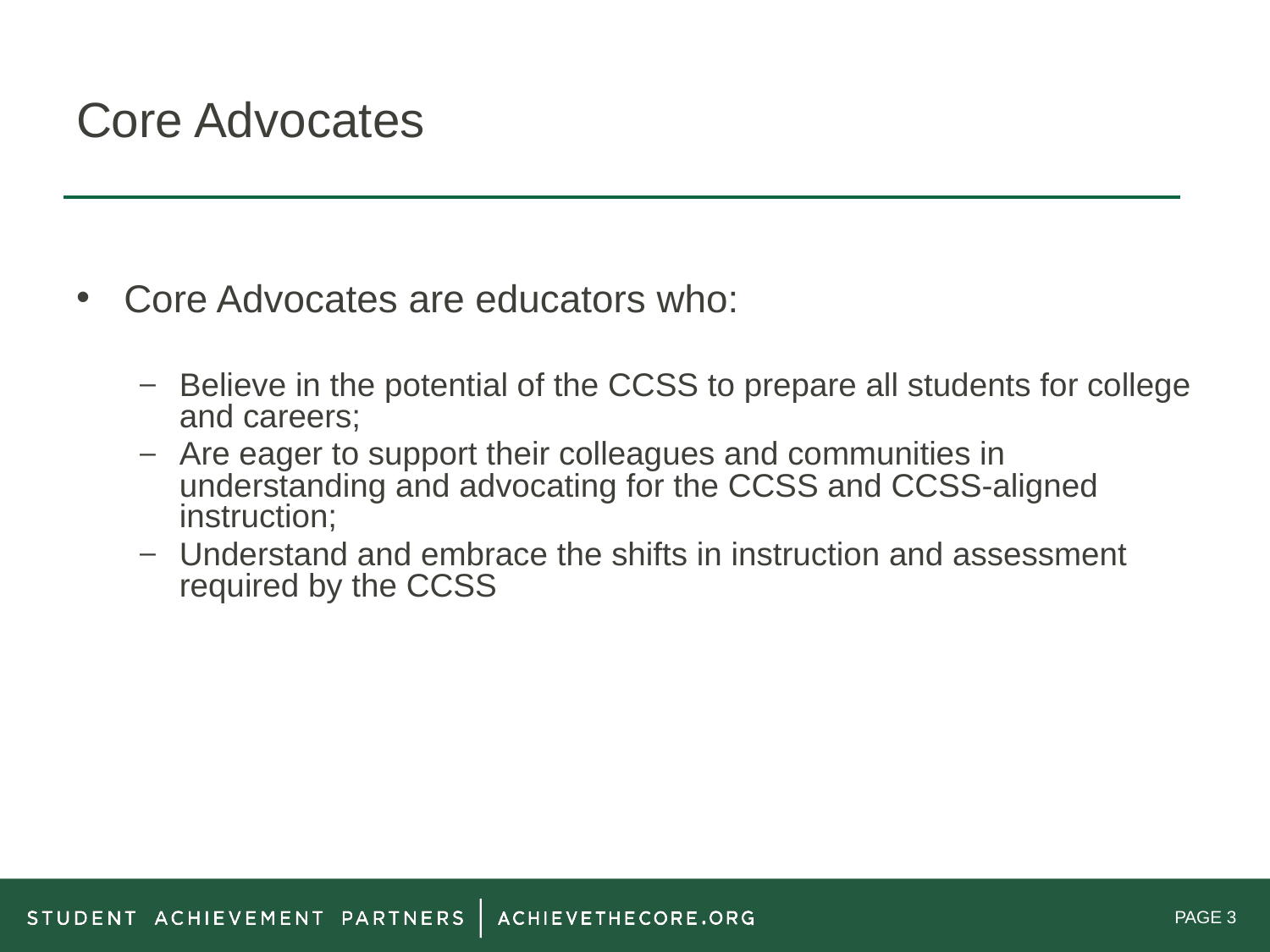

# Core Advocates

Core Advocates are educators who:

Believe in the potential of the CCSS to prepare all students for college and careers;
Are eager to support their colleagues and communities in understanding and advocating for the CCSS and CCSS-aligned instruction;
Understand and embrace the shifts in instruction and assessment required by the CCSS